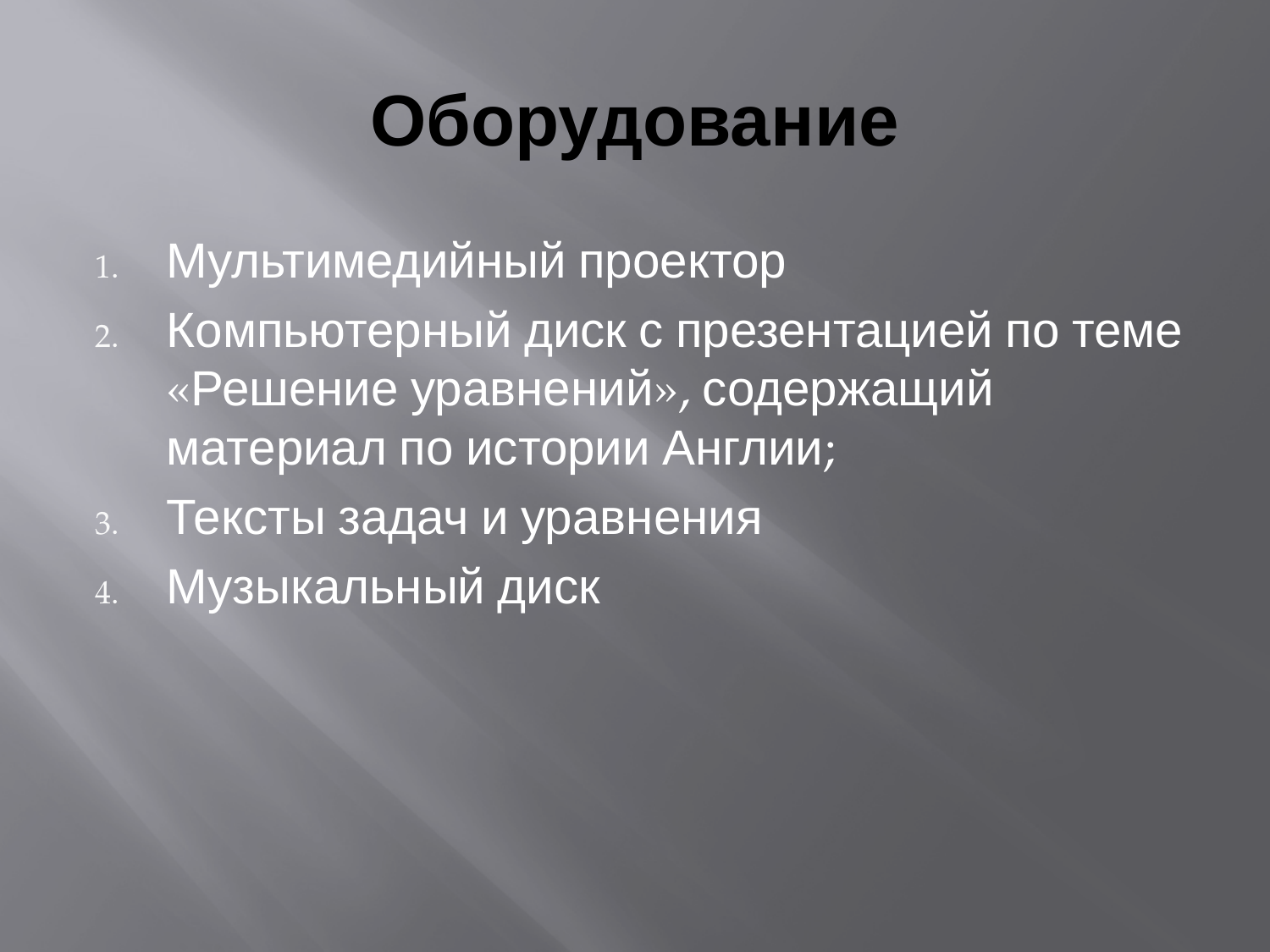

# Оборудование
Мультимедийный проектор
Компьютерный диск с презентацией по теме «Решение уравнений», содержащий материал по истории Англии;
Тексты задач и уравнения
Музыкальный диск